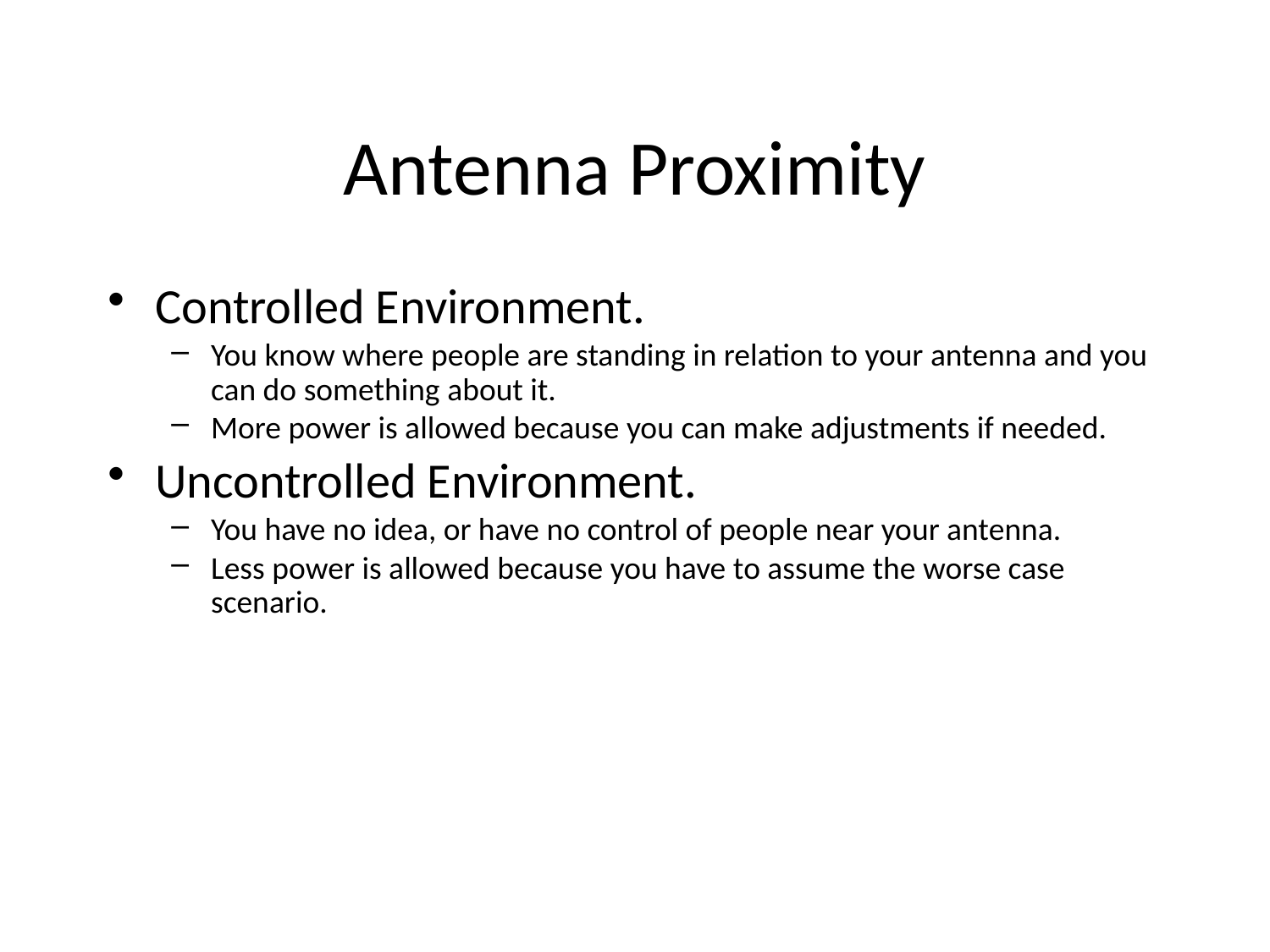

Antenna Proximity
Controlled Environment.
You know where people are standing in relation to your antenna and you can do something about it.
More power is allowed because you can make adjustments if needed.
Uncontrolled Environment.
You have no idea, or have no control of people near your antenna.
Less power is allowed because you have to assume the worse case scenario.